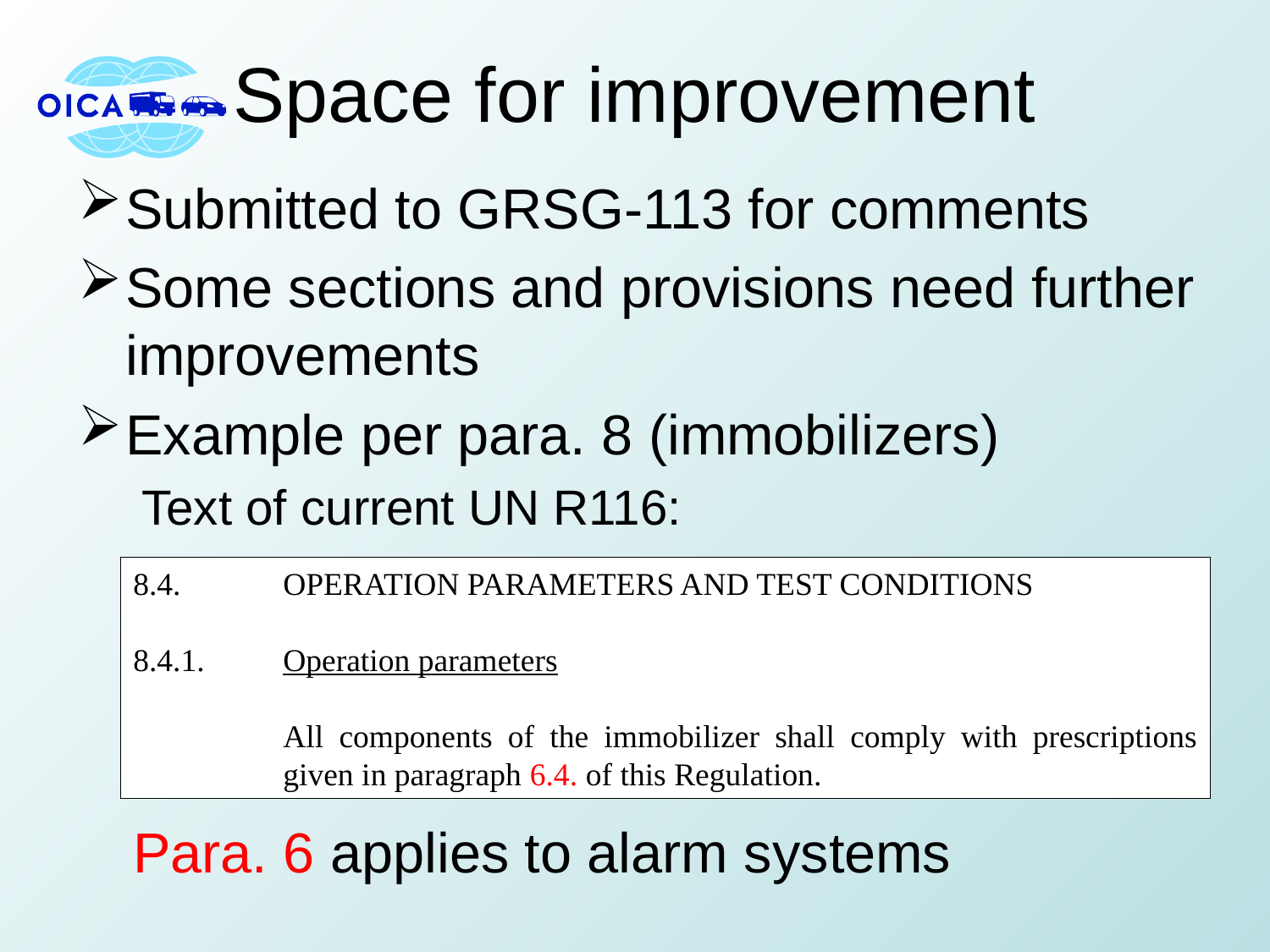

# Space for improvement
Submitted to GRSG-113 for comments
Some sections and provisions need further improvements
Example per para. 8 (immobilizers)
Text of current UN R116:

8.4.	OPERATION PARAMETERS AND TEST CONDITIONS

8.4.1.	Operation parameters

All components of the immobilizer shall comply with prescriptions given in paragraph 6.4. of this Regulation.
Para. 6 applies to alarm systems